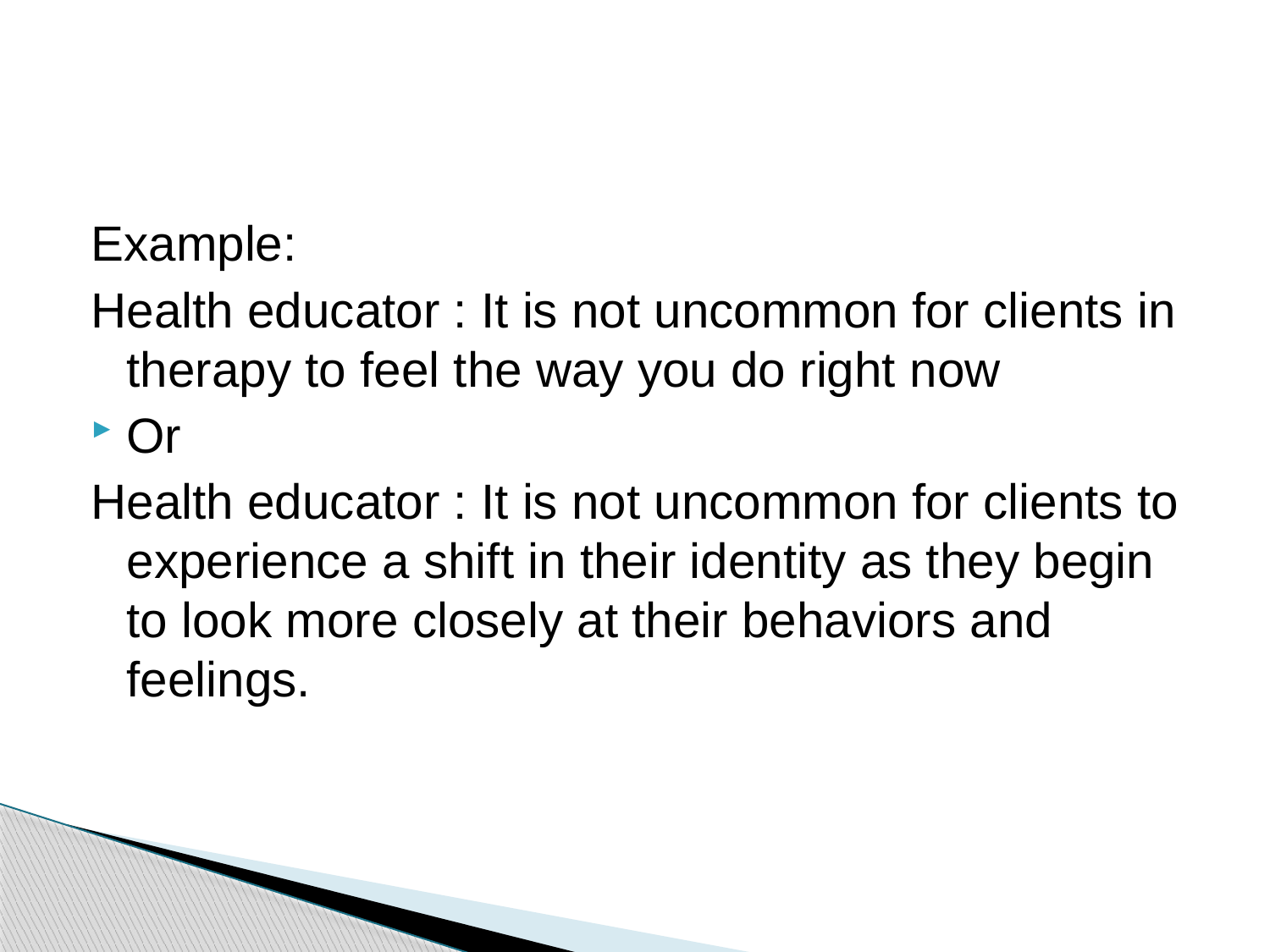

#
Example:
Health educator : It is not uncommon for clients in therapy to feel the way you do right now
Or
Health educator : It is not uncommon for clients to experience a shift in their identity as they begin to look more closely at their behaviors and feelings.